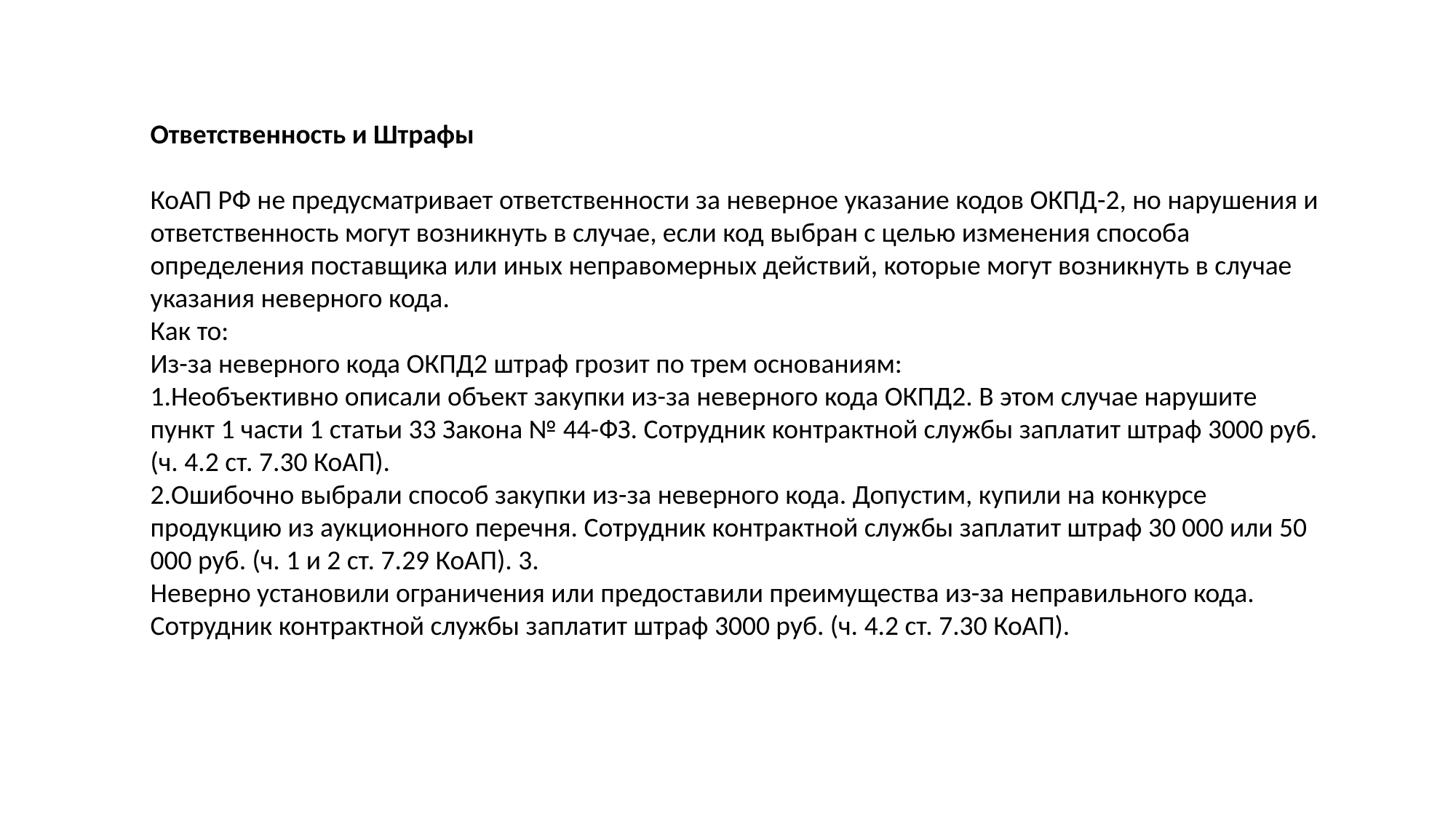

Ответственность и Штрафы

КоАП РФ не предусматривает ответственности за неверное указание кодов ОКПД-2, но нарушения и ответственность могут возникнуть в случае, если код выбран с целью изменения способа определения поставщика или иных неправомерных действий, которые могут возникнуть в случае указания неверного кода.
Как то:
Из-за неверного кода ОКПД2 штраф грозит по трем основаниям:
1.Необъективно описали объект закупки из-за неверного кода ОКПД2. В этом случае нарушите пункт 1 части 1 статьи 33 Закона № 44-ФЗ. Сотрудник контрактной службы заплатит штраф 3000 руб. (ч. 4.2 ст. 7.30 КоАП).
2.Ошибочно выбрали способ закупки из-за неверного кода. Допустим, купили на конкурсе продукцию из аукционного перечня. Сотрудник контрактной службы заплатит штраф 30 000 или 50 000 руб. (ч. 1 и 2 ст. 7.29 КоАП). 3.
Неверно установили ограничения или предоставили преимущества из-за неправильного кода. Сотрудник контрактной службы заплатит штраф 3000 руб. (ч. 4.2 ст. 7.30 КоАП).